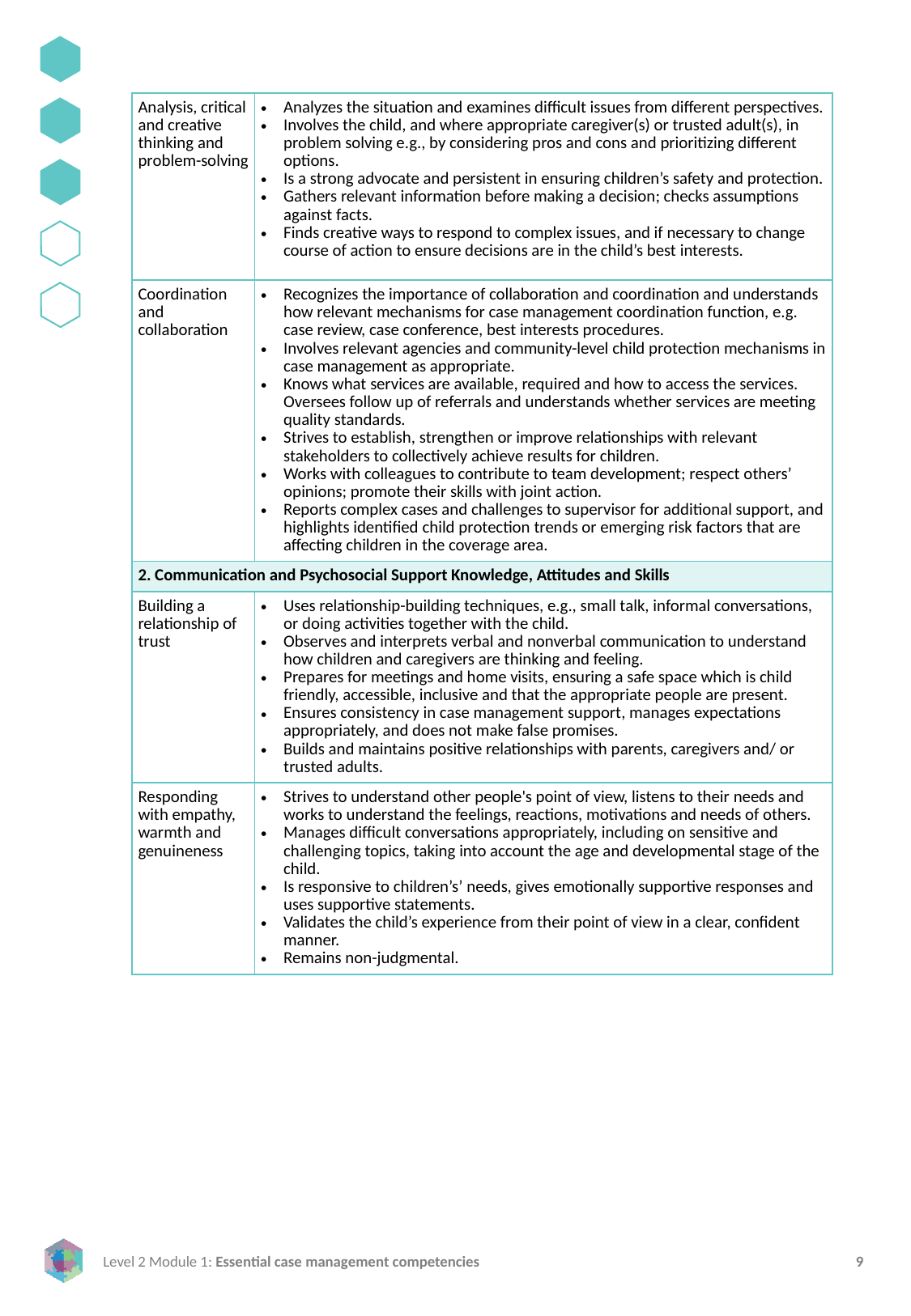

| Analysis, critical and creative thinking and problem-solving | Analyzes the situation and examines difficult issues from different perspectives. Involves the child, and where appropriate caregiver(s) or trusted adult(s), in problem solving e.g., by considering pros and cons and prioritizing different options. Is a strong advocate and persistent in ensuring children’s safety and protection. Gathers relevant information before making a decision; checks assumptions against facts. Finds creative ways to respond to complex issues, and if necessary to change course of action to ensure decisions are in the child’s best interests. |
| --- | --- |
| Coordination and collaboration | Recognizes the importance of collaboration and coordination and understands how relevant mechanisms for case management coordination function, e.g. case review, case conference, best interests procedures. Involves relevant agencies and community-level child protection mechanisms in case management as appropriate. Knows what services are available, required and how to access the services. Oversees follow up of referrals and understands whether services are meeting quality standards. Strives to establish, strengthen or improve relationships with relevant stakeholders to collectively achieve results for children. Works with colleagues to contribute to team development; respect others’ opinions; promote their skills with joint action. Reports complex cases and challenges to supervisor for additional support, and highlights identified child protection trends or emerging risk factors that are affecting children in the coverage area. |
| 2. Communication and Psychosocial Support Knowledge, Attitudes and Skills |  |
| Building a relationship of trust | Uses relationship-building techniques, e.g., small talk, informal conversations, or doing activities together with the child. Observes and interprets verbal and nonverbal communication to understand how children and caregivers are thinking and feeling. Prepares for meetings and home visits, ensuring a safe space which is child friendly, accessible, inclusive and that the appropriate people are present. Ensures consistency in case management support, manages expectations appropriately, and does not make false promises. Builds and maintains positive relationships with parents, caregivers and/ or trusted adults. |
| Responding with empathy, warmth and genuineness | Strives to understand other people's point of view, listens to their needs and works to understand the feelings, reactions, motivations and needs of others. Manages difficult conversations appropriately, including on sensitive and challenging topics, taking into account the age and developmental stage of the child. Is responsive to children’s’ needs, gives emotionally supportive responses and uses supportive statements. Validates the child’s experience from their point of view in a clear, confident manner. Remains non-judgmental. |